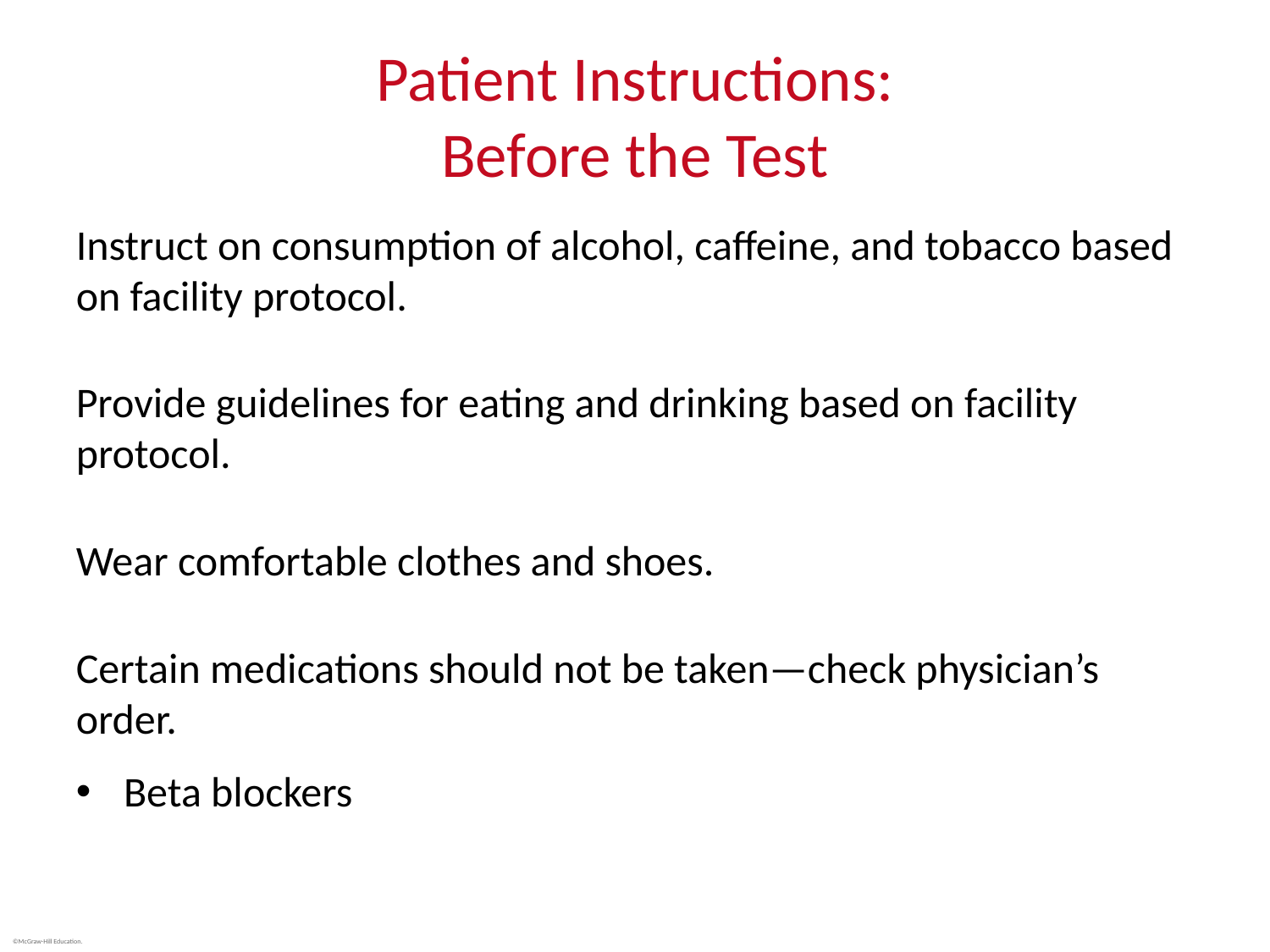

# Patient Instructions: Before the Test
Instruct on consumption of alcohol, caffeine, and tobacco based on facility protocol.
Provide guidelines for eating and drinking based on facility protocol.
Wear comfortable clothes and shoes.
Certain medications should not be taken—check physician’s order.
Beta blockers